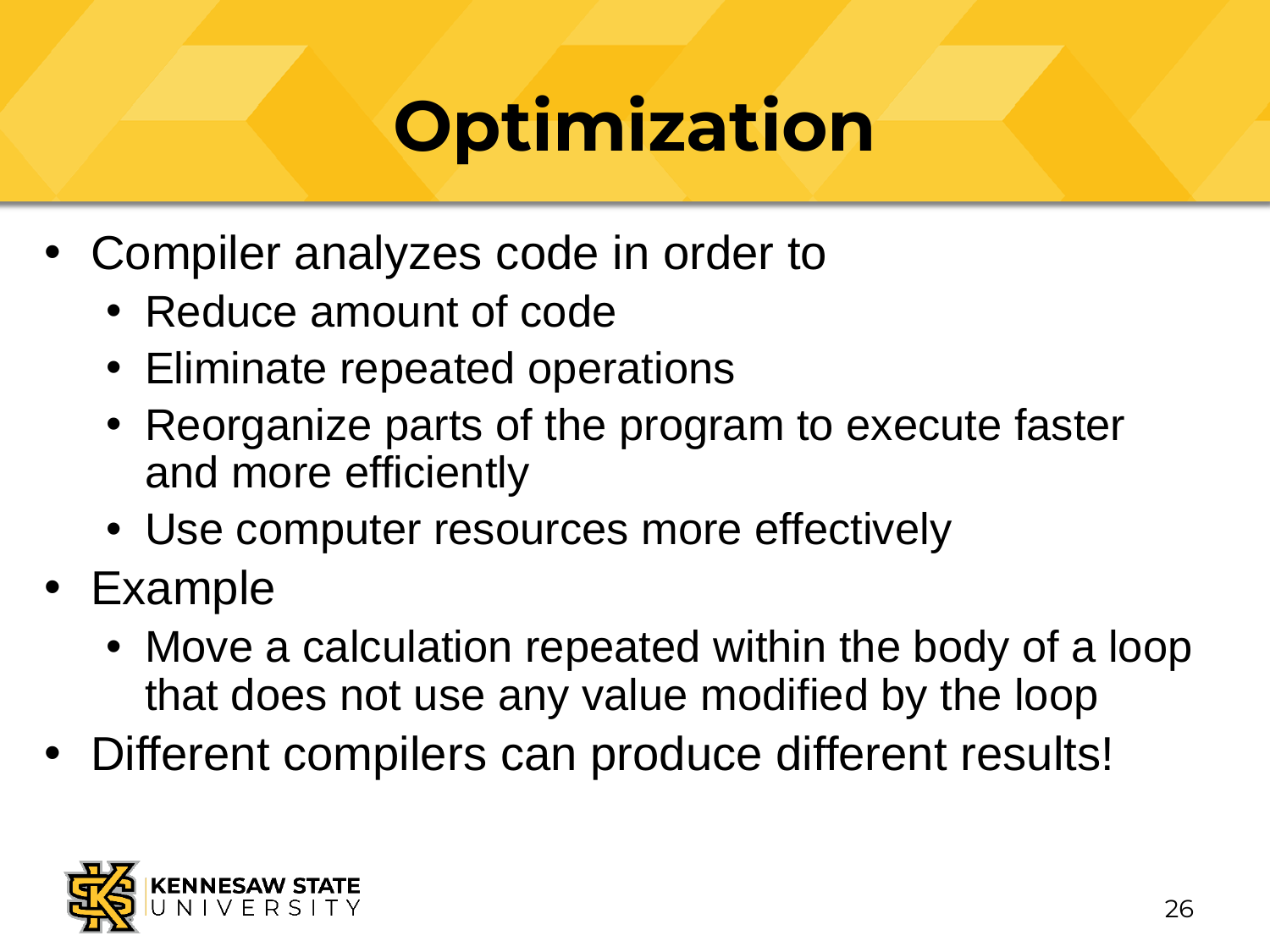

# Optimization
Compiler analyzes code in order to
Reduce amount of code
Eliminate repeated operations
Reorganize parts of the program to execute faster and more efficiently
Use computer resources more effectively
Example
Move a calculation repeated within the body of a loop that does not use any value modified by the loop
Different compilers can produce different results!
26